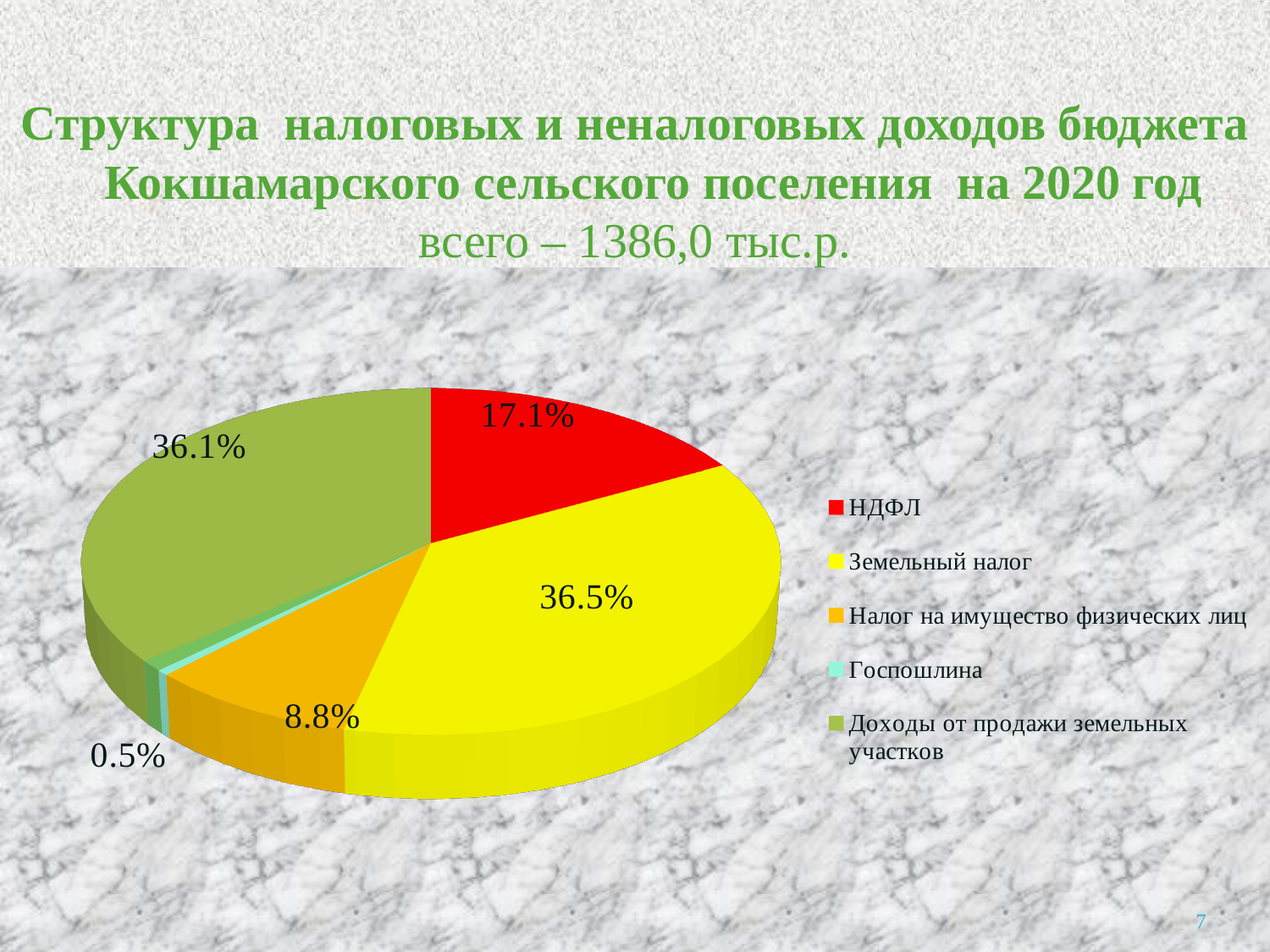

# Структура  налоговых и неналоговых доходов бюджета Кокшамарского сельского поселения  на 2020 год всего – 1386,0 тыс.р.

[unsupported chart]

7